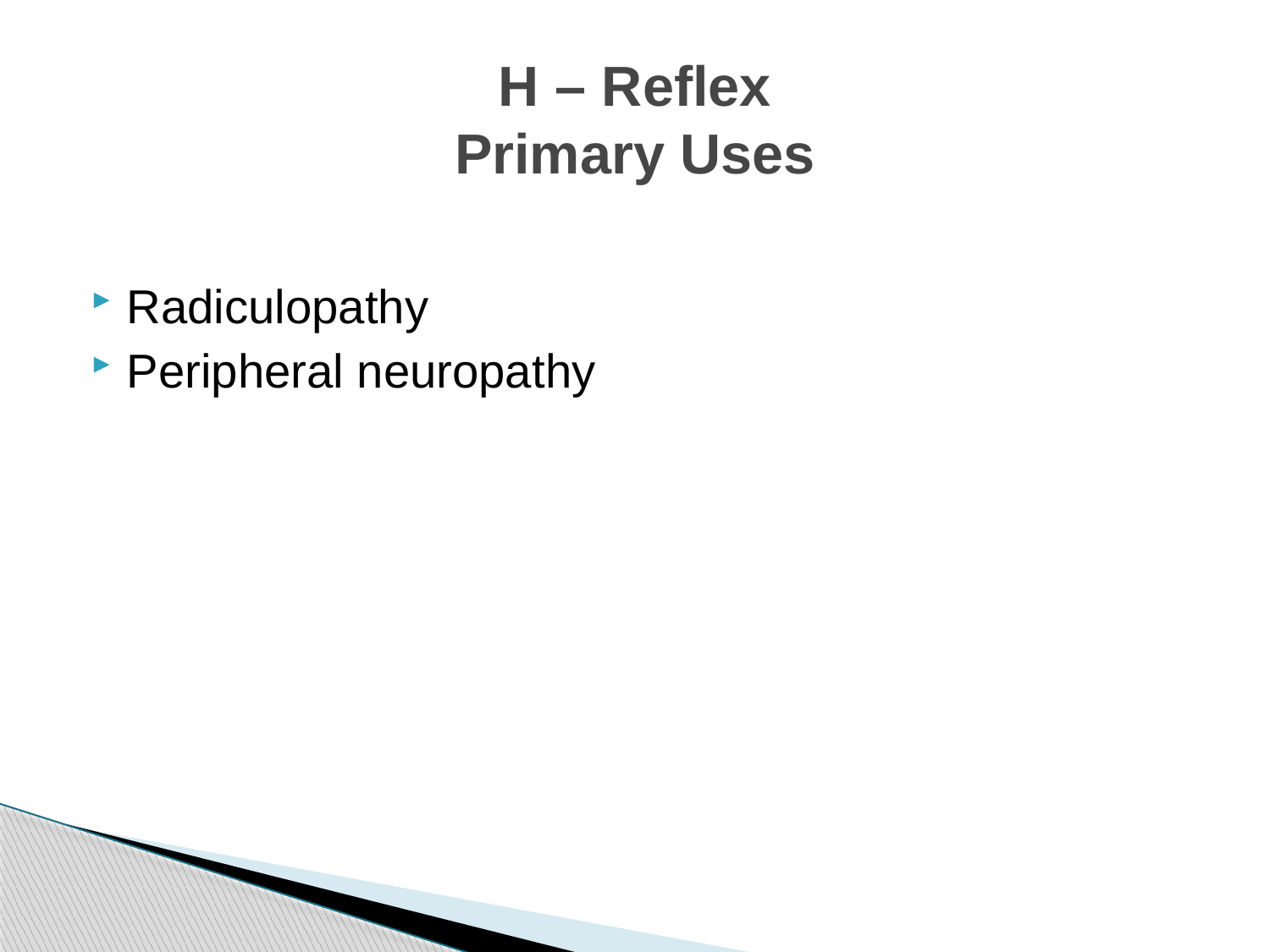

# H – Reflex Primary Uses

Radiculopathy
Peripheral neuropathy